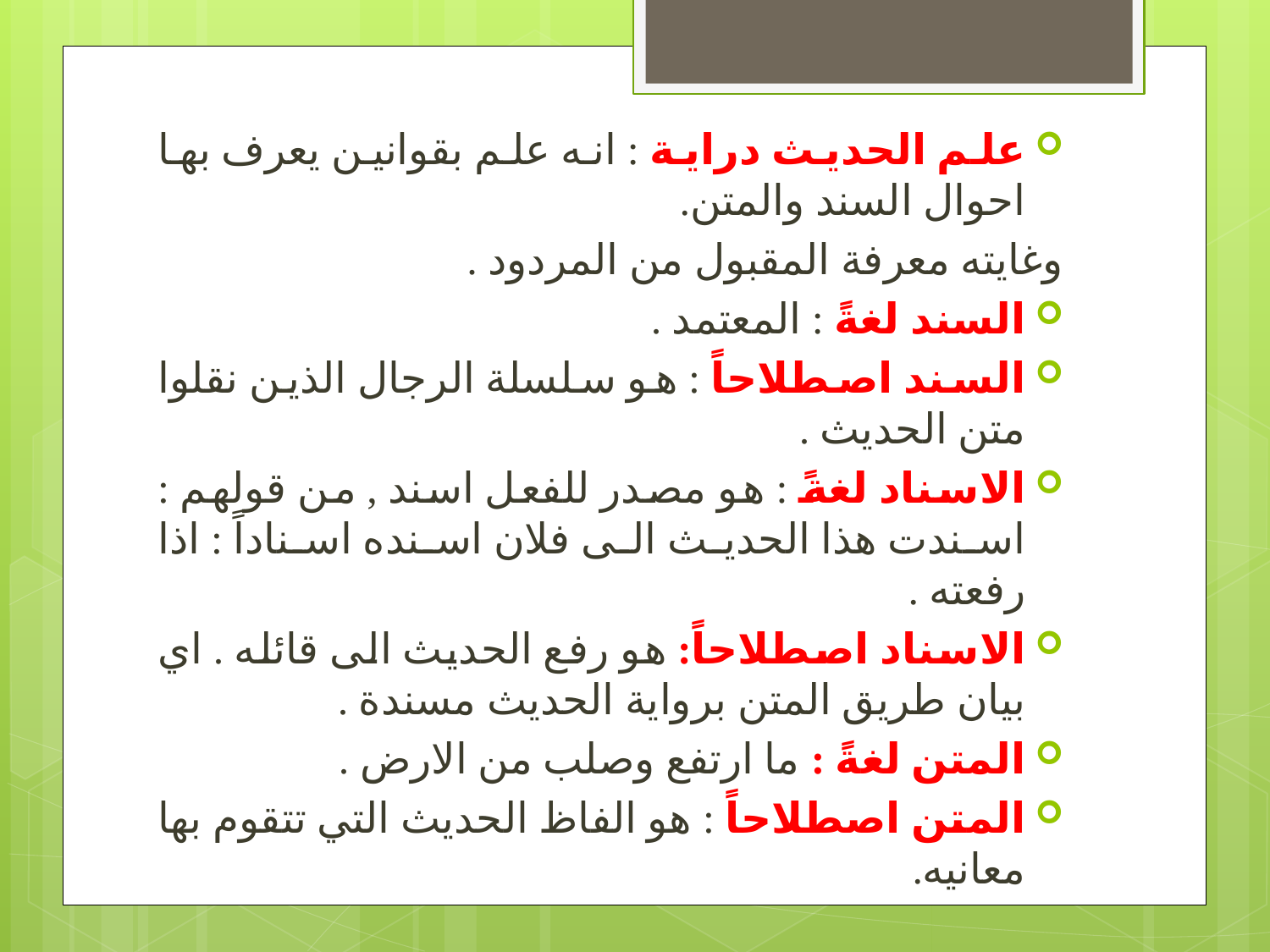

علم الحديث دراية : انه علم بقوانين يعرف بها احوال السند والمتن.
وغايته معرفة المقبول من المردود .
السند لغةً : المعتمد .
السند اصطلاحاً : هو سلسلة الرجال الذين نقلوا متن الحديث .
الاسناد لغةً : هو مصدر للفعل اسند , من قولهم : اسندت هذا الحديث الى فلان اسنده اسناداً : اذا رفعته .
الاسناد اصطلاحاً: هو رفع الحديث الى قائله . اي بيان طريق المتن برواية الحديث مسندة .
المتن لغةً : ما ارتفع وصلب من الارض .
المتن اصطلاحاً : هو الفاظ الحديث التي تتقوم بها معانيه.